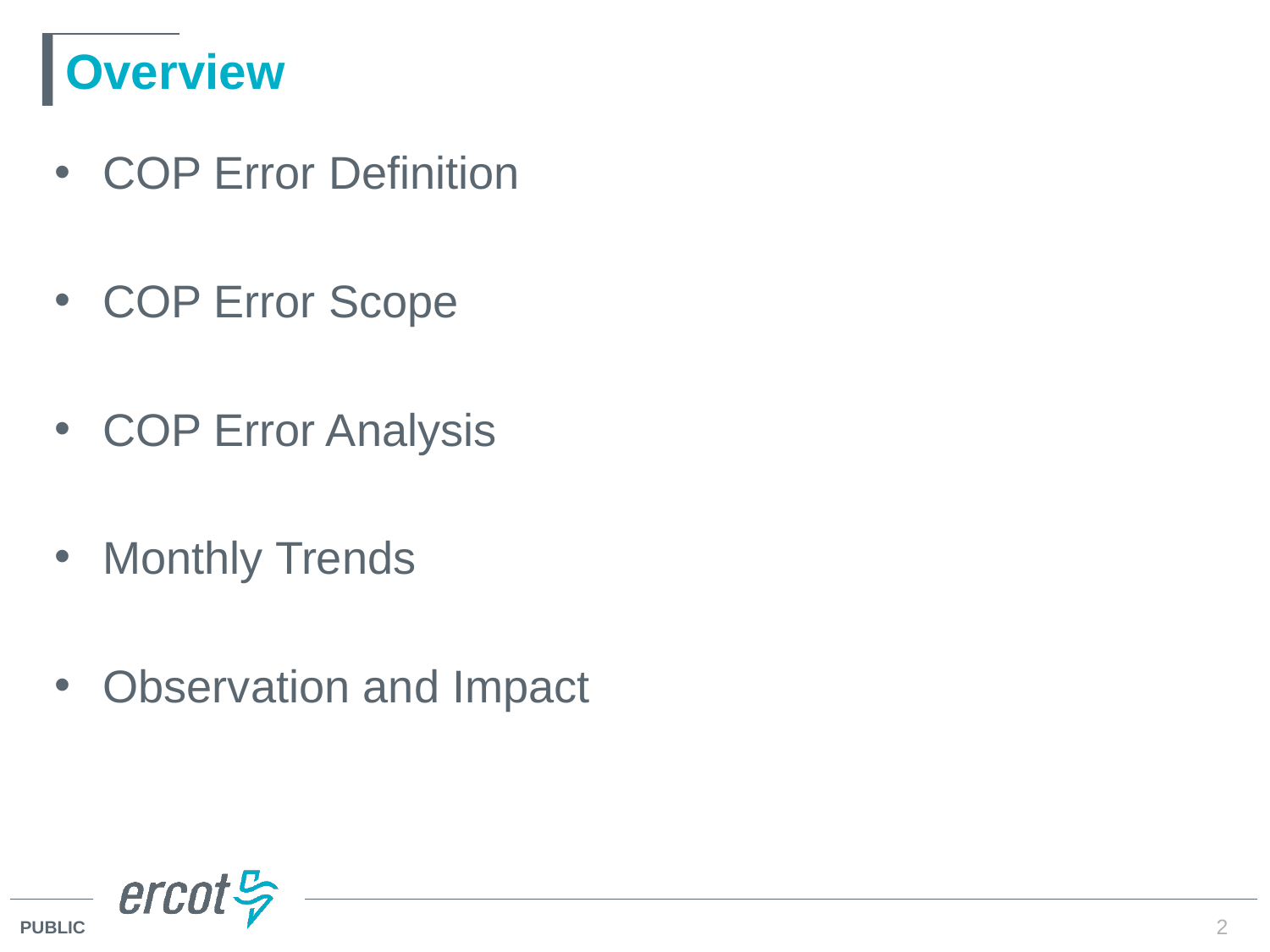

# Overview
COP Error Definition

COP Error Scope

COP Error Analysis

Monthly Trends

Observation and Impact
2